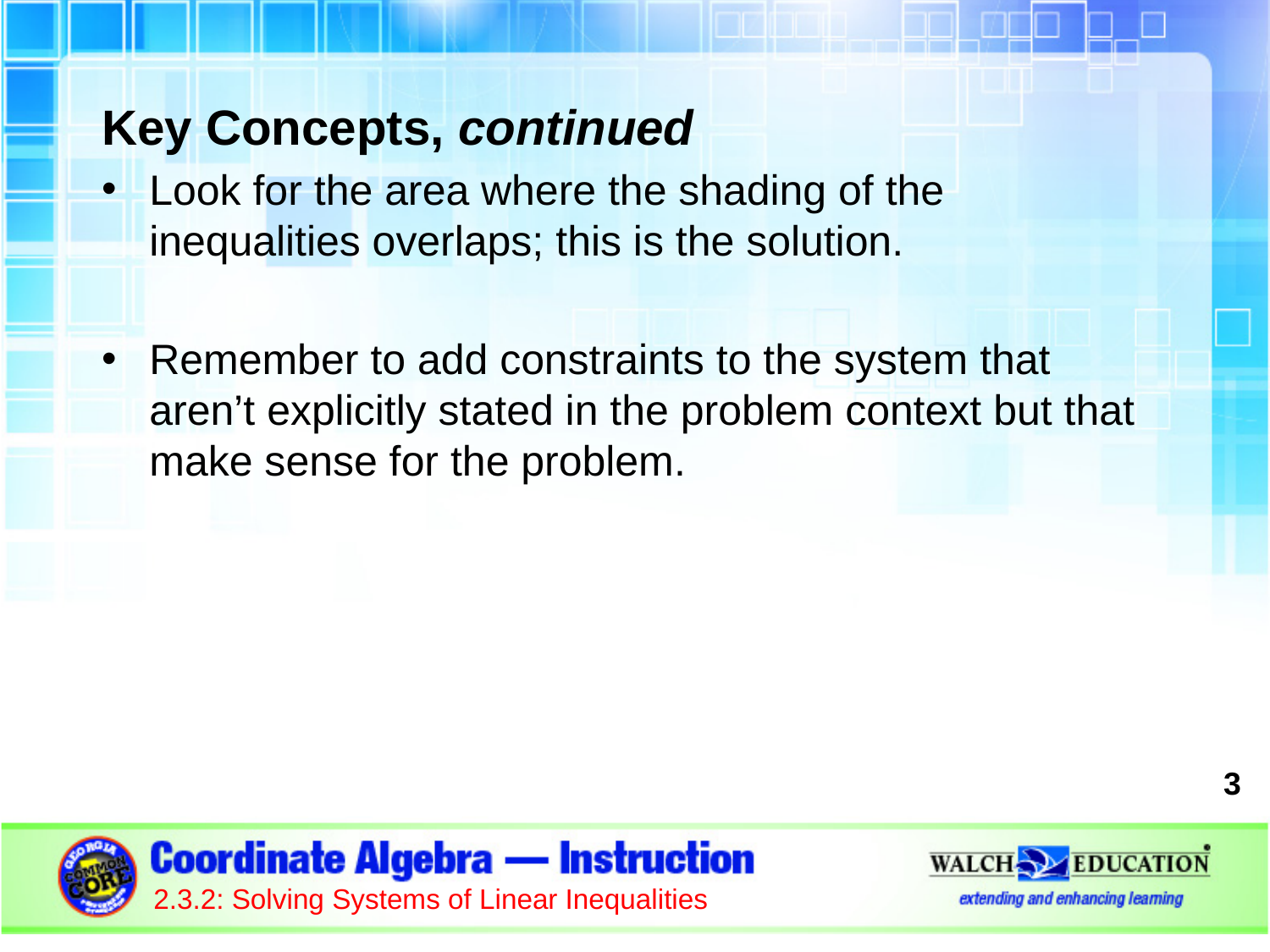

Key Concepts, continued
Look for the area where the shading of the inequalities overlaps; this is the solution.

Remember to add constraints to the system that aren’t explicitly stated in the problem context but that make sense for the problem.
3
2.3.2: Solving Systems of Linear Inequalities